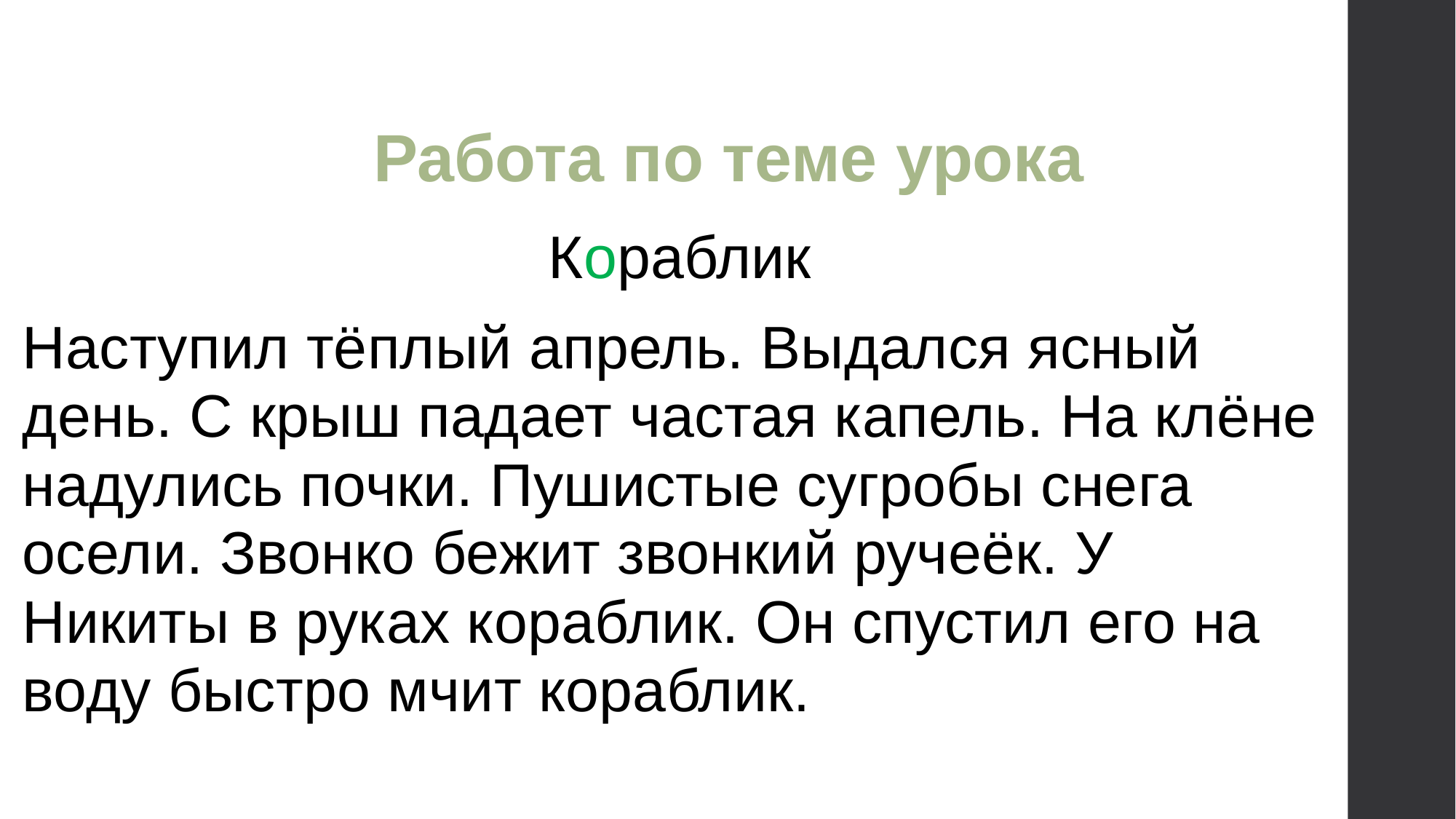

# Работа по теме урока
Кораблик
Наступил тёплый апрель. Выдался ясный день. С крыш падает частая капель. На клёне надулись почки. Пушистые сугробы снега осели. Звонко бежит звонкий ручеёк. У Никиты в руках кораблик. Он спустил его на воду быстро мчит кораблик.